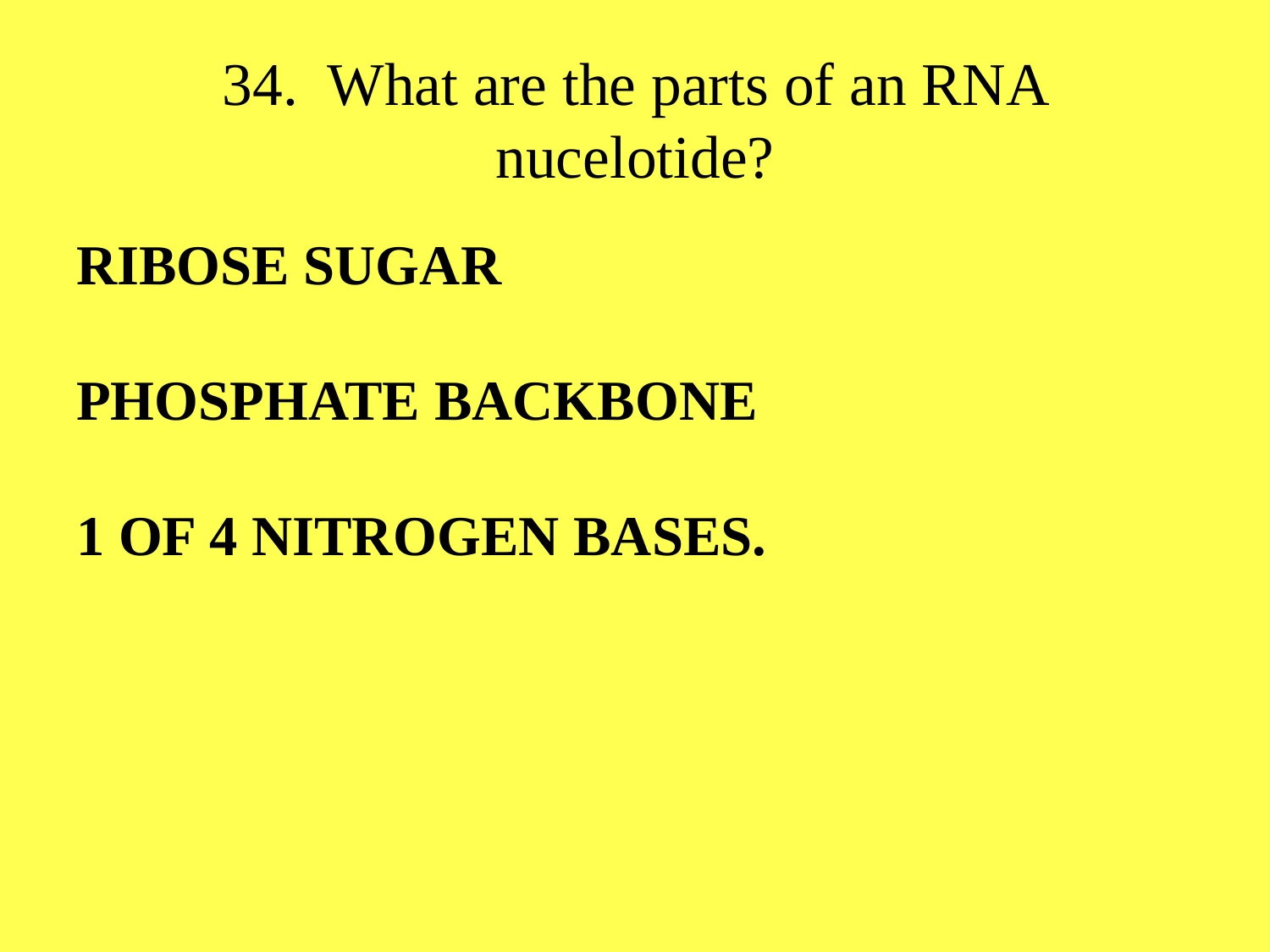

# 34.  What are the parts of an RNA nucelotide?
RIBOSE SUGAR

PHOSPHATE BACKBONE

1 OF 4 NITROGEN BASES.